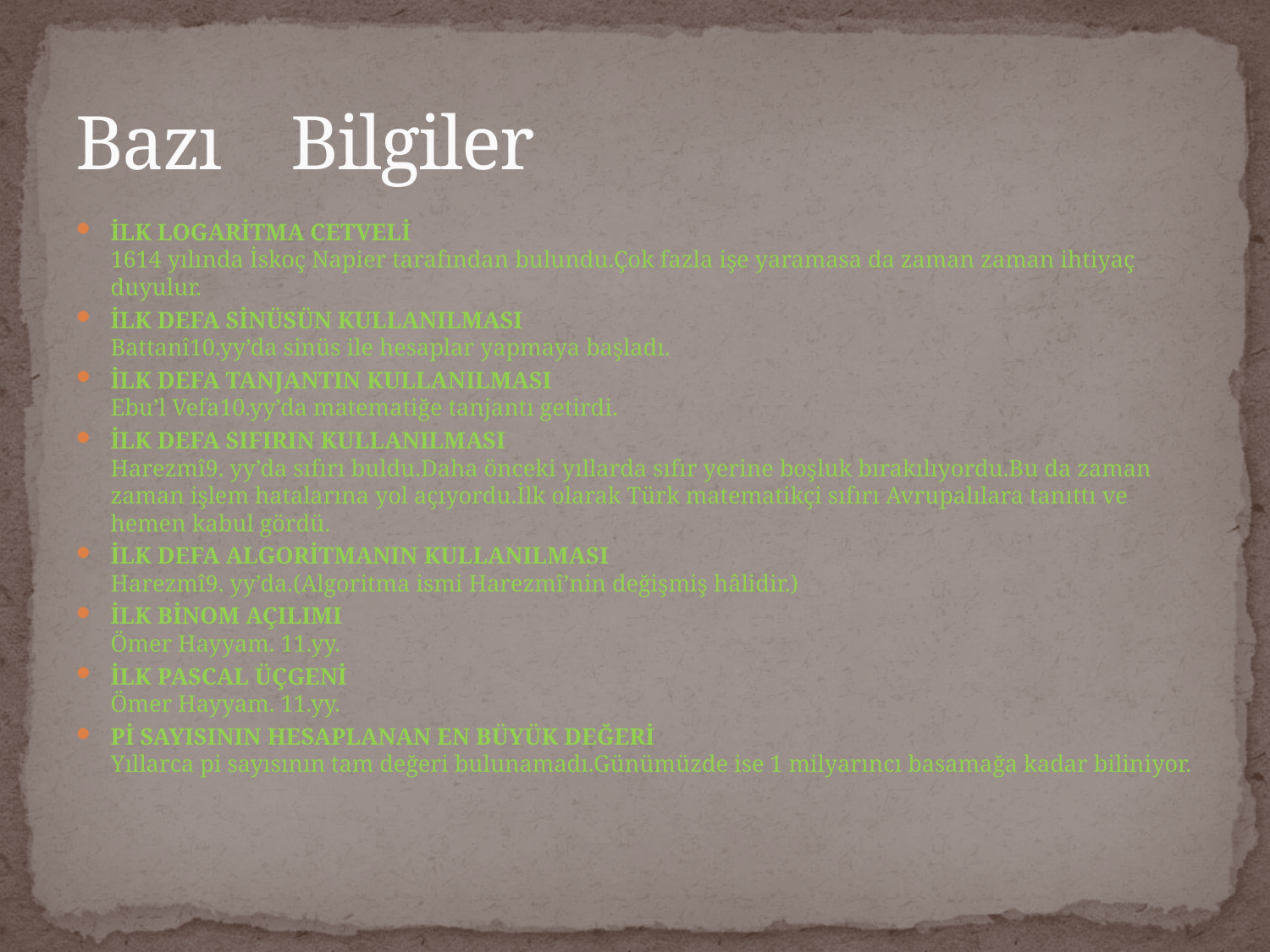

# Bazı    Bilgiler
İLK LOGARİTMA CETVELİ
1614 yılında İskoç Napier tarafından bulundu.Çok fazla işe yaramasa da zaman zaman ihtiyaç duyulur.
İLK DEFA SİNÜSÜN KULLANILMASI
Battanî10.yy’da sinüs ile hesaplar yapmaya başladı.
İLK DEFA TANJANTIN KULLANILMASI
Ebu’l Vefa10.yy’da matematiğe tanjantı getirdi.
İLK DEFA SIFIRIN KULLANILMASI
Harezmî9. yy’da sıfırı buldu.Daha önceki yıllarda sıfır yerine boşluk bırakılıyordu.Bu da zaman zaman işlem hatalarına yol açıyordu.İlk olarak Türk matematikçi sıfırı Avrupalılara tanıttı ve hemen kabul gördü.
İLK DEFA ALGORİTMANIN KULLANILMASI
Harezmî9. yy’da.(Algoritma ismi Harezmî’nin değişmiş hâlidir.)
İLK BİNOM AÇILIMI
Ömer Hayyam. 11.yy.
İLK PASCAL ÜÇGENİ
Ömer Hayyam. 11.yy.
Pİ SAYISININ HESAPLANAN EN BÜYÜK DEĞERİ
Yıllarca pi sayısının tam değeri bulunamadı.Günümüzde ise 1 milyarıncı basamağa kadar biliniyor.